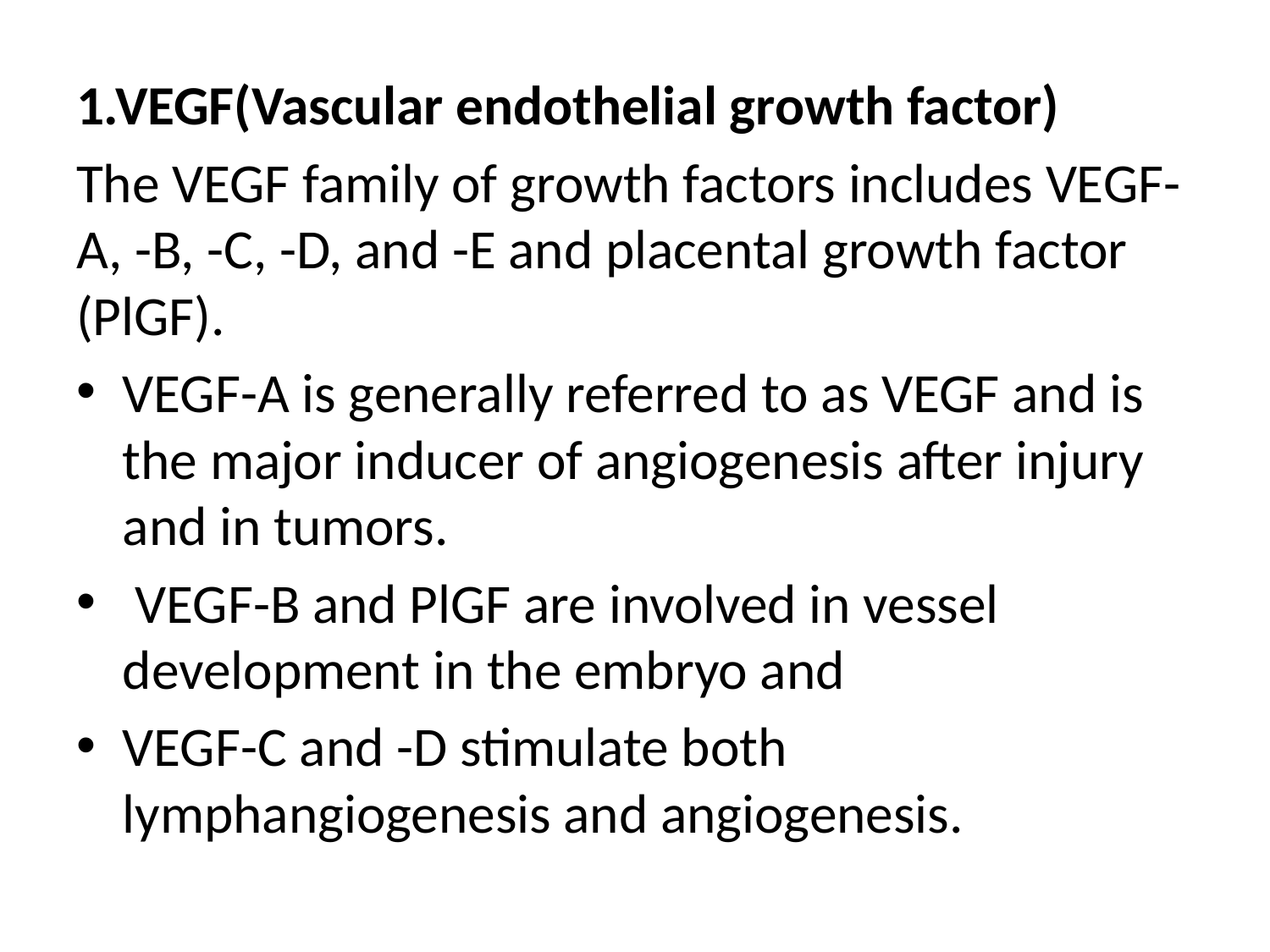

1.VEGF(Vascular endothelial growth factor)
The VEGF family of growth factors includes VEGF-A, -B, -C, -D, and -E and placental growth factor (PlGF).
VEGF-A is generally referred to as VEGF and is the major inducer of angiogenesis after injury and in tumors.
 VEGF-B and PlGF are involved in vessel development in the embryo and
VEGF-C and -D stimulate both lymphangiogenesis and angiogenesis.